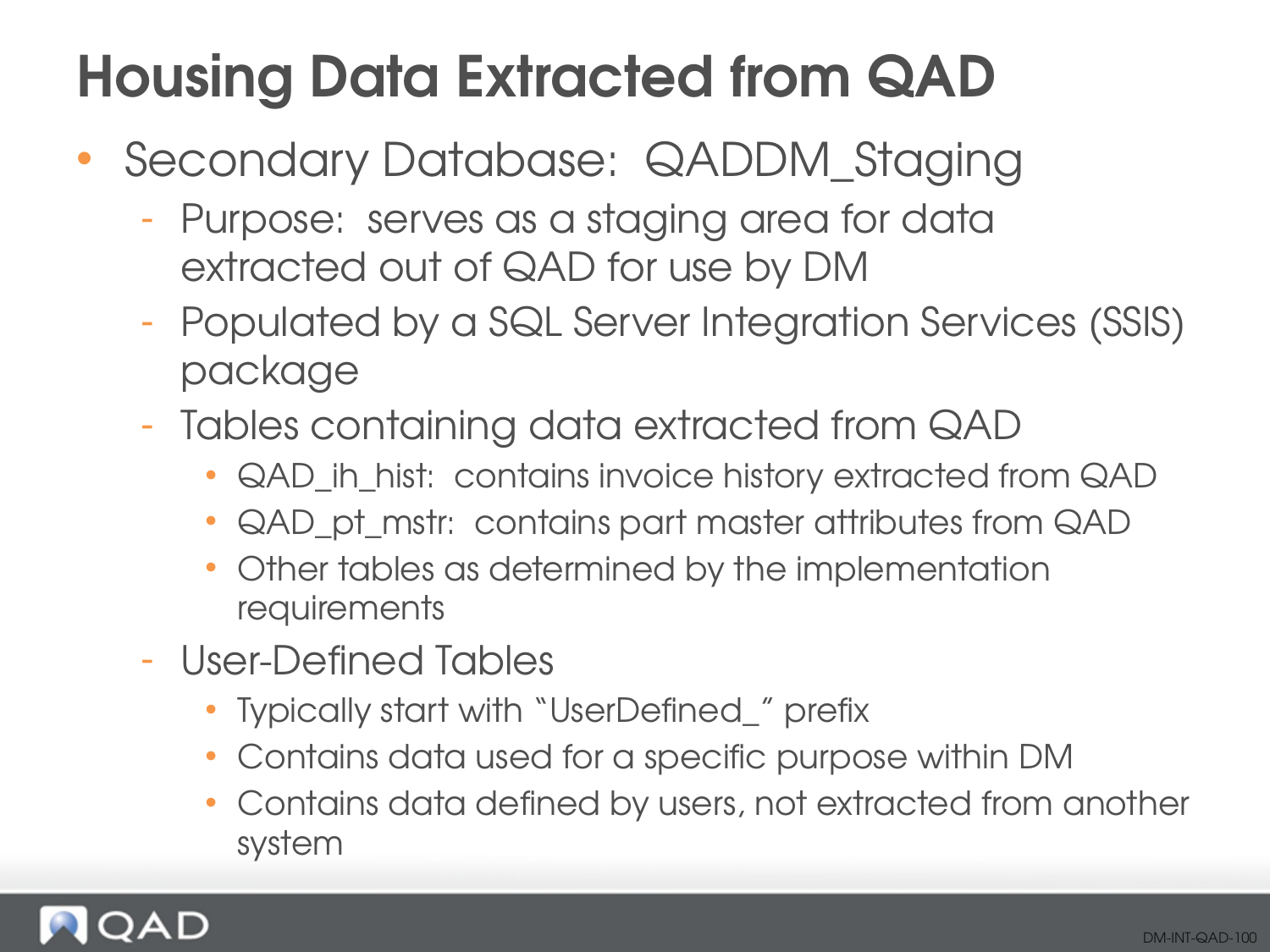

# Housing Data Extracted from QAD
Secondary Database:  QADDM_Staging
Purpose:  serves as a staging area for data extracted out of QAD for use by DM
Populated by a SQL Server Integration Services (SSIS) package
Tables containing data extracted from QAD
QAD_ih_hist:  contains invoice history extracted from QAD
QAD_pt_mstr:  contains part master attributes from QAD
Other tables as determined by the implementation requirements
User-Defined Tables
Typically start with “UserDefined_” prefix
Contains data used for a specific purpose within DM
Contains data defined by users, not extracted from another system

DM-INT-QAD-100